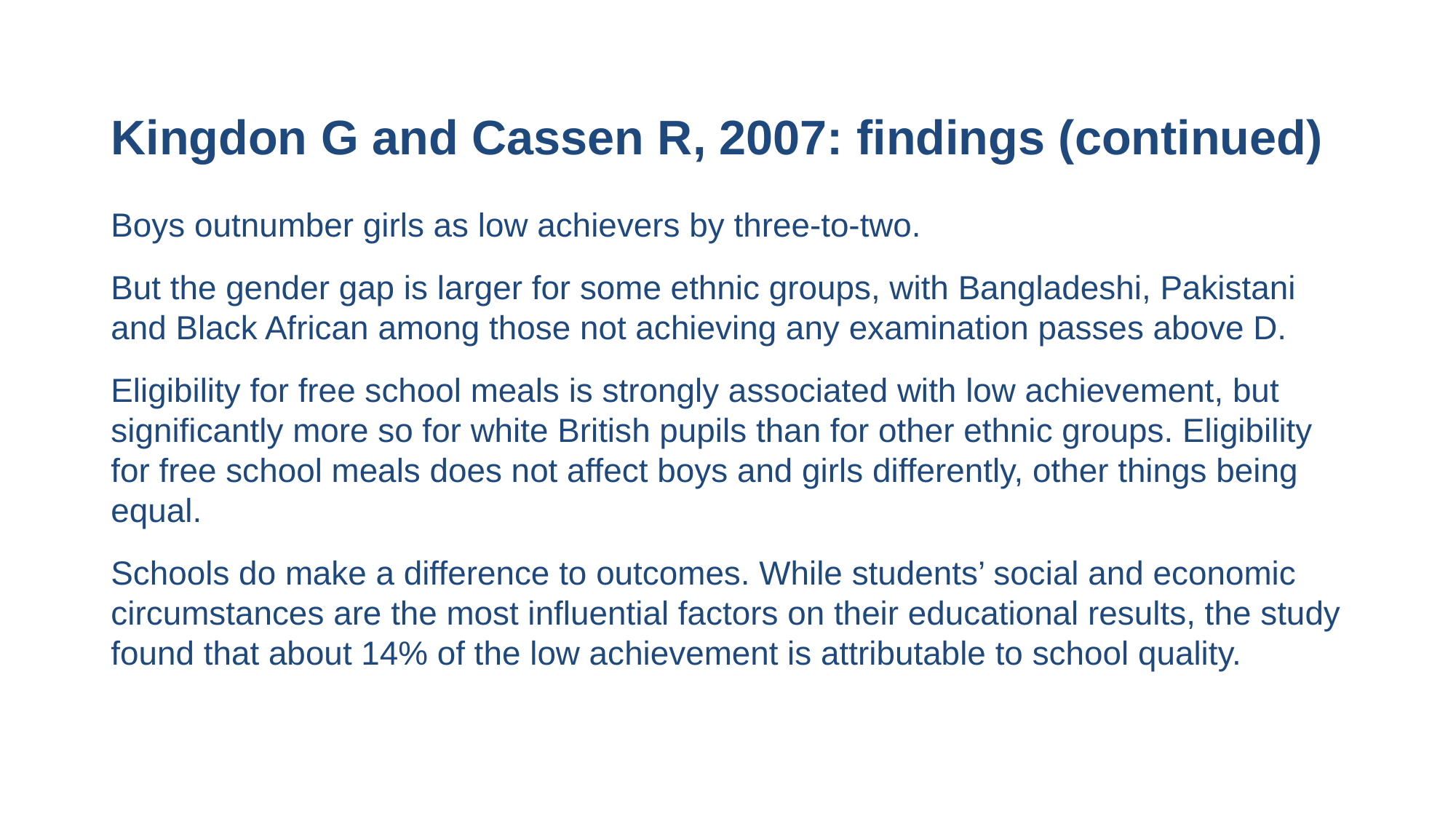

# Kingdon G and Cassen R, 2007: findings (continued)
Boys outnumber girls as low achievers by three-to-two.
But the gender gap is larger for some ethnic groups, with Bangladeshi, Pakistani and Black African among those not achieving any examination passes above D.
Eligibility for free school meals is strongly associated with low achievement, but significantly more so for white British pupils than for other ethnic groups. Eligibility for free school meals does not affect boys and girls differently, other things being equal.
Schools do make a difference to outcomes. While students’ social and economic circumstances are the most influential factors on their educational results, the study found that about 14% of the low achievement is attributable to school quality.